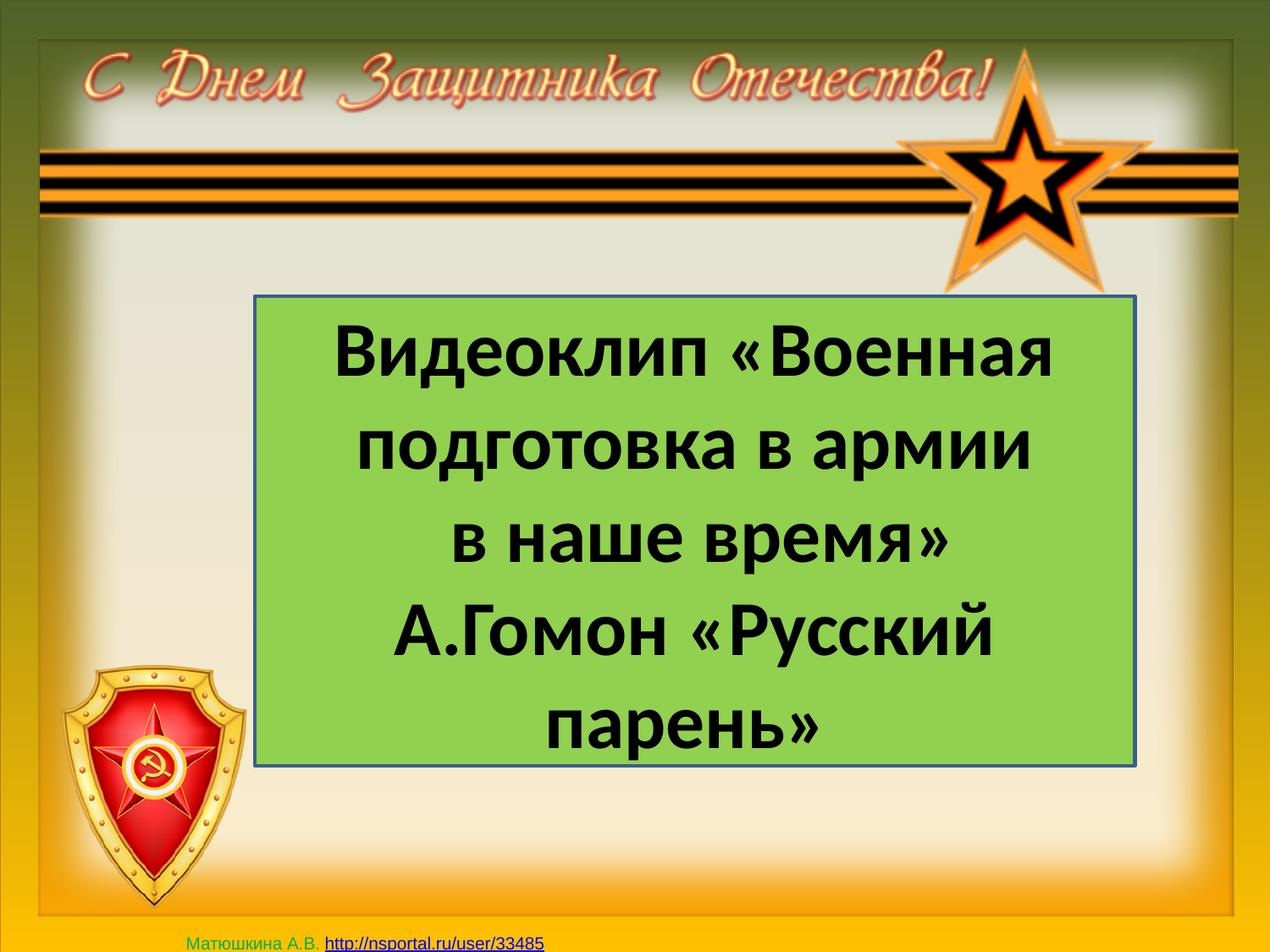

#
Видеоклип «Военная подготовка в армии
 в наше время»
А.Гомон «Русский парень»